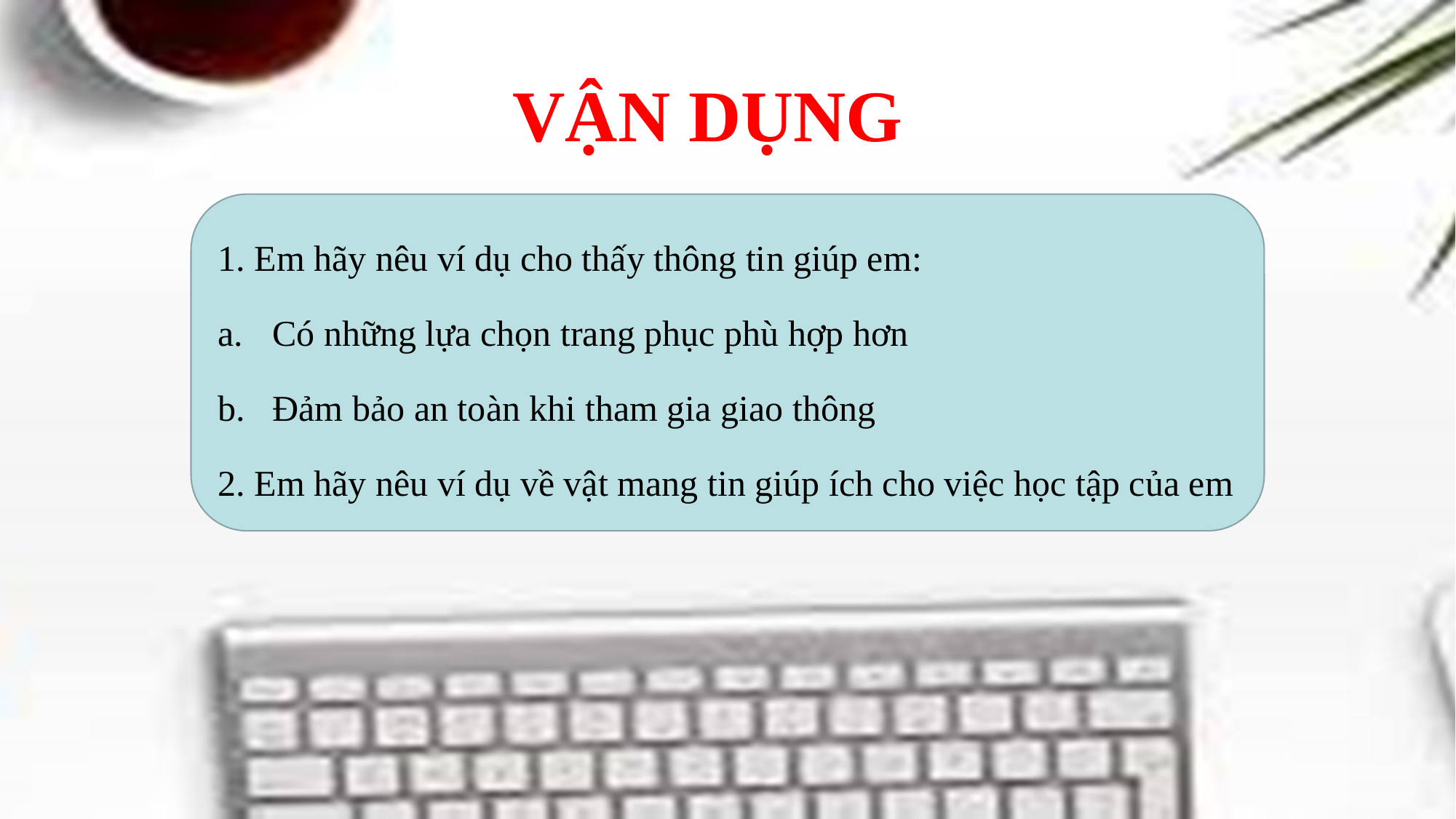

VẬN DỤNG
1. Em hãy nêu ví dụ cho thấy thông tin giúp em:
Có những lựa chọn trang phục phù hợp hơn
Đảm bảo an toàn khi tham gia giao thông
2. Em hãy nêu ví dụ về vật mang tin giúp ích cho việc học tập của em